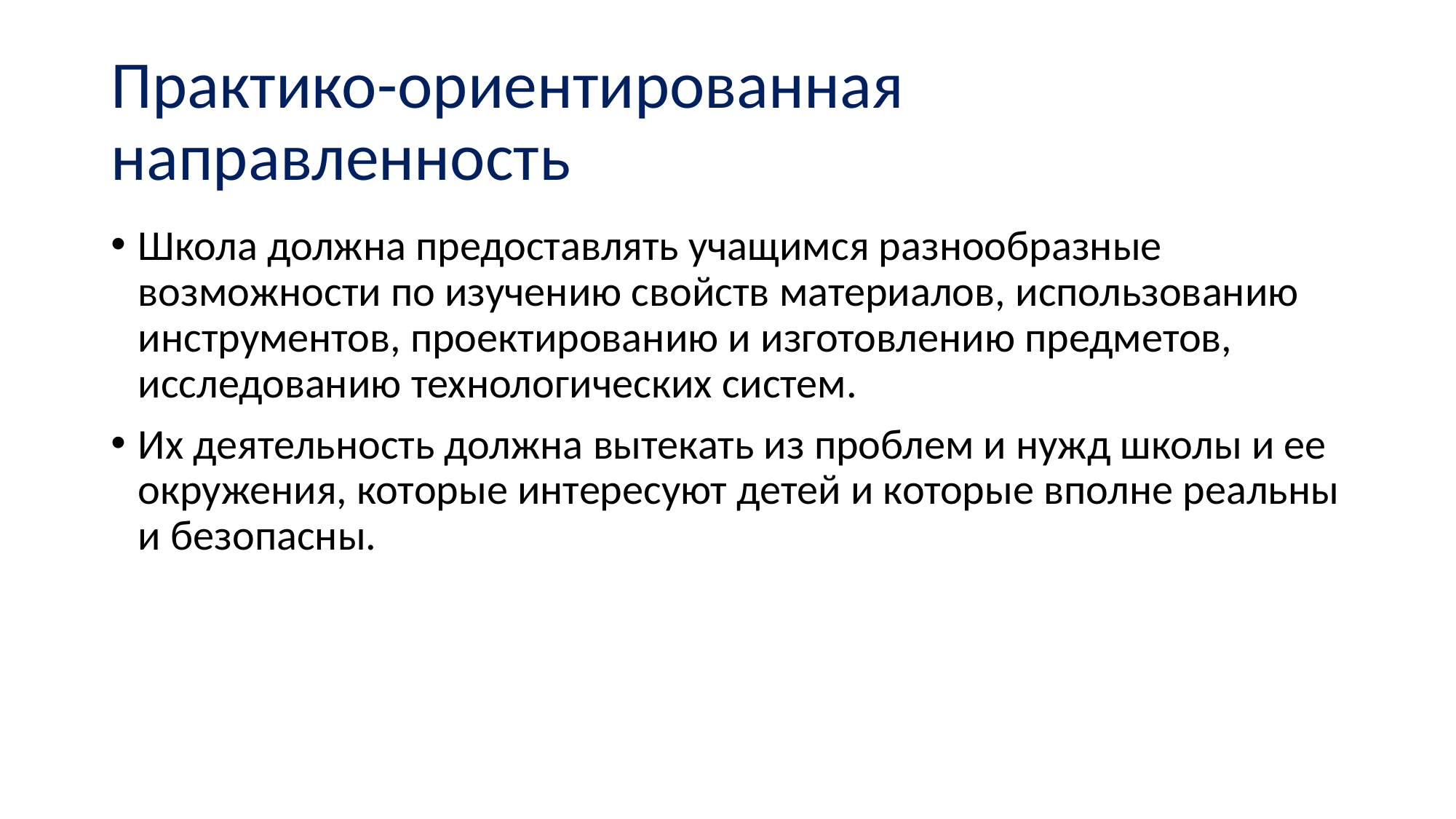

# Практико-ориентированная направленность
Школа должна предоставлять учащимся разнообразные возможности по изучению свойств материалов, использованию инструментов, проектированию и изготовлению предметов, исследованию технологических систем.
Их деятельность должна вытекать из проблем и нужд школы и ее окружения, которые интересуют детей и которые вполне реальны и безопасны.